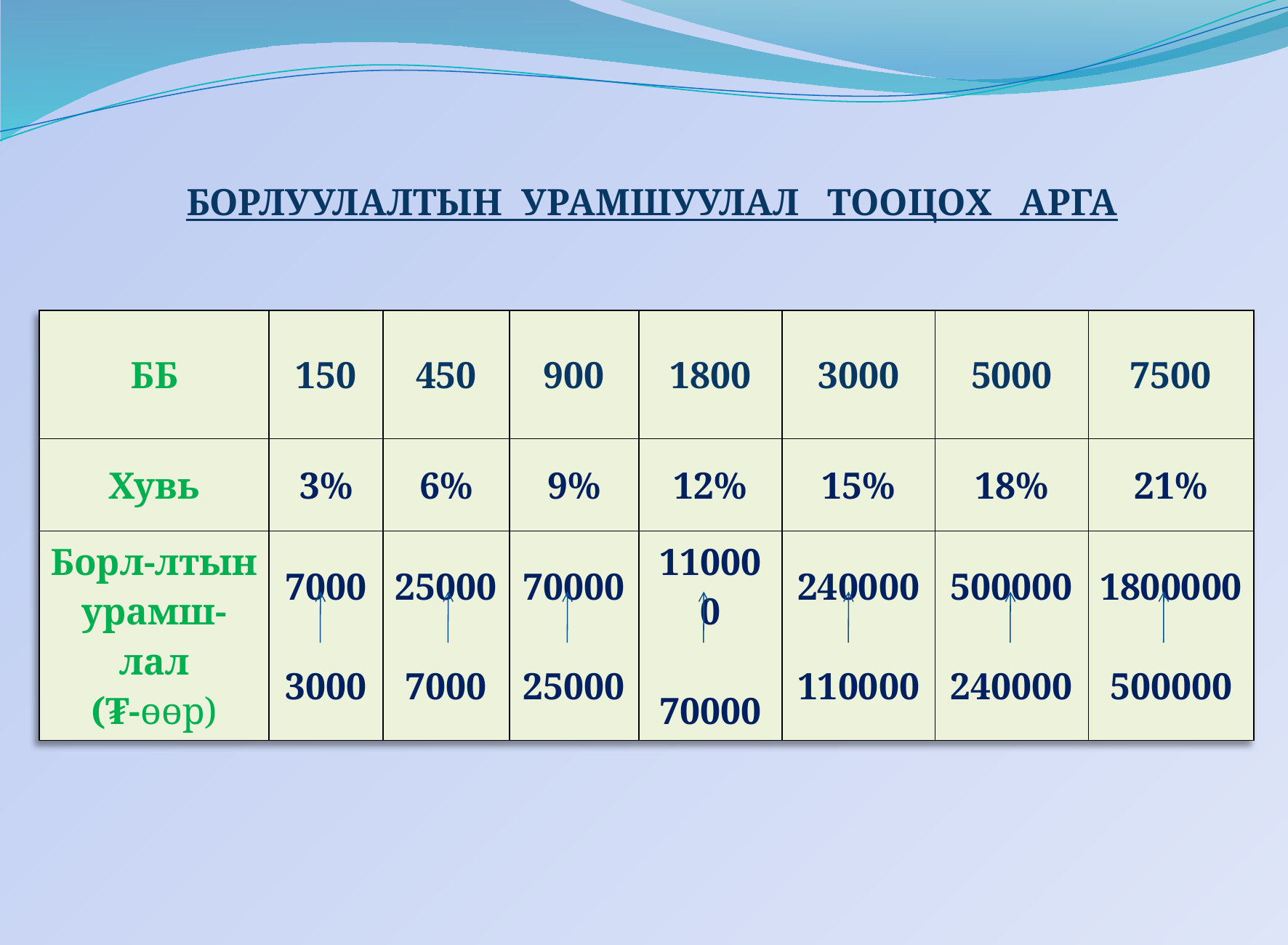

БОРЛУУЛАЛТЫН  УРАМШУУЛАЛ   ТООЦОХ   АРГА
| ББ | 150 | 450 | 900 | 1800 | 3000 | 5000 | 7500 |
| --- | --- | --- | --- | --- | --- | --- | --- |
| Хувь | 3% | 6% | 9% | 12% | 15% | 18% | 21% |
| Борл-лтын урамш-лал (₮-өөр) | 7000 3000 | 25000 7000 | 70000 25000 | 110000 70000 | 240000 110000 | 500000 240000 | 1800000 500000 |